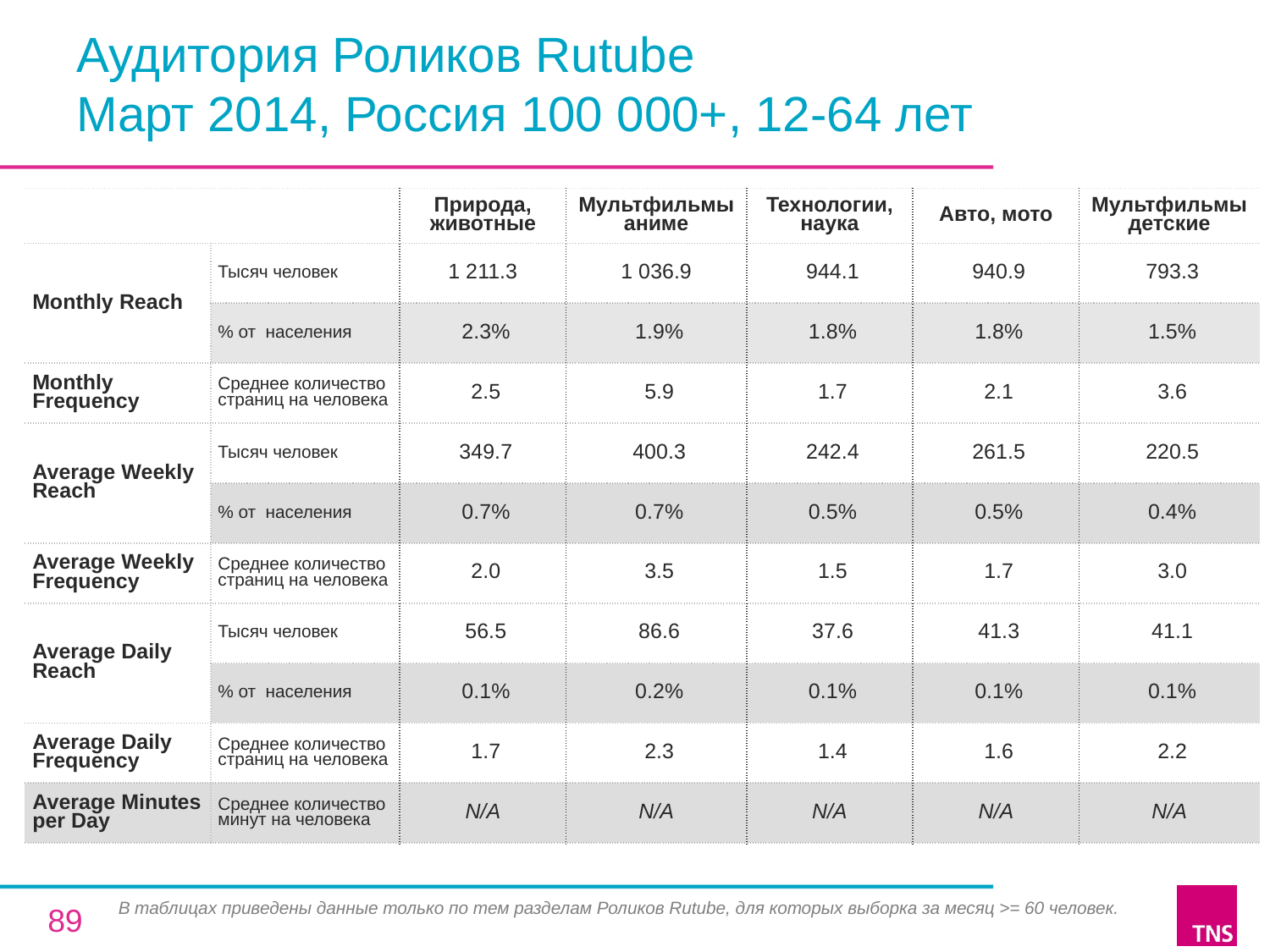

# Аудитория Роликов Rutube Март 2014, Россия 100 000+, 12-64 лет
|  |  | Природа, животные | Мультфильмы аниме | Технологии, наука | Авто, мото | Мультфильмы детские |
| --- | --- | --- | --- | --- | --- | --- |
| Monthly Reach | Тысяч человек | 1 211.3 | 1 036.9 | 944.1 | 940.9 | 793.3 |
|  | % от населения | 2.3% | 1.9% | 1.8% | 1.8% | 1.5% |
| Monthly Frequency | Среднее количество страниц на человека | 2.5 | 5.9 | 1.7 | 2.1 | 3.6 |
| Average Weekly Reach | Тысяч человек | 349.7 | 400.3 | 242.4 | 261.5 | 220.5 |
|  | % от населения | 0.7% | 0.7% | 0.5% | 0.5% | 0.4% |
| Average Weekly Frequency | Среднее количество страниц на человека | 2.0 | 3.5 | 1.5 | 1.7 | 3.0 |
| Average Daily Reach | Тысяч человек | 56.5 | 86.6 | 37.6 | 41.3 | 41.1 |
|  | % от населения | 0.1% | 0.2% | 0.1% | 0.1% | 0.1% |
| Average Daily Frequency | Среднее количество страниц на человека | 1.7 | 2.3 | 1.4 | 1.6 | 2.2 |
| Average Minutes per Day | Среднее количество минут на человека | N/A | N/A | N/A | N/A | N/A |
В таблицах приведены данные только по тем разделам Роликов Rutube, для которых выборка за месяц >= 60 человек.
89